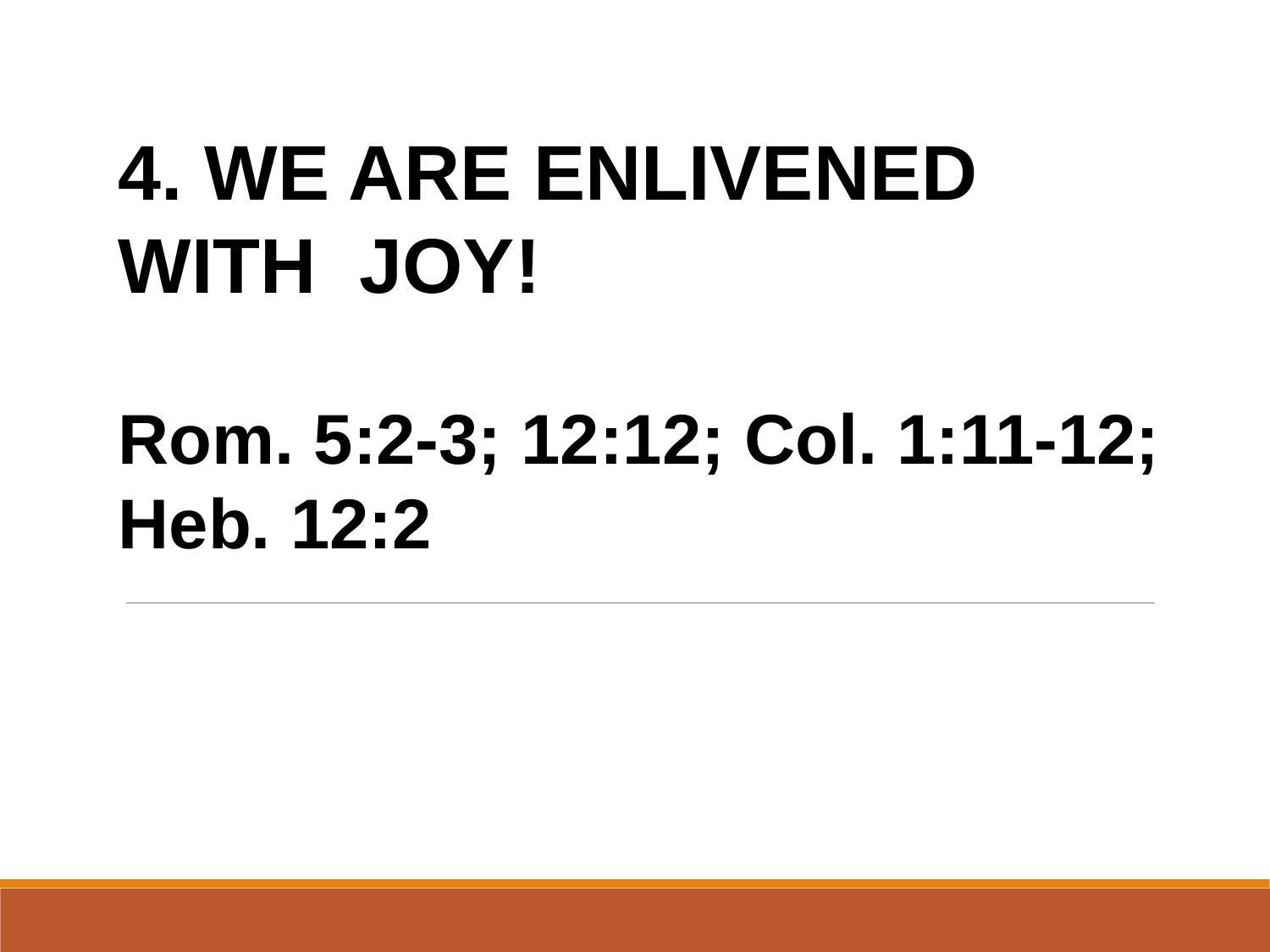

4. WE ARE ENLIVENED WITH  JOY!

Rom. 5:2-3; 12:12; Col. 1:11-12;
Heb. 12:2